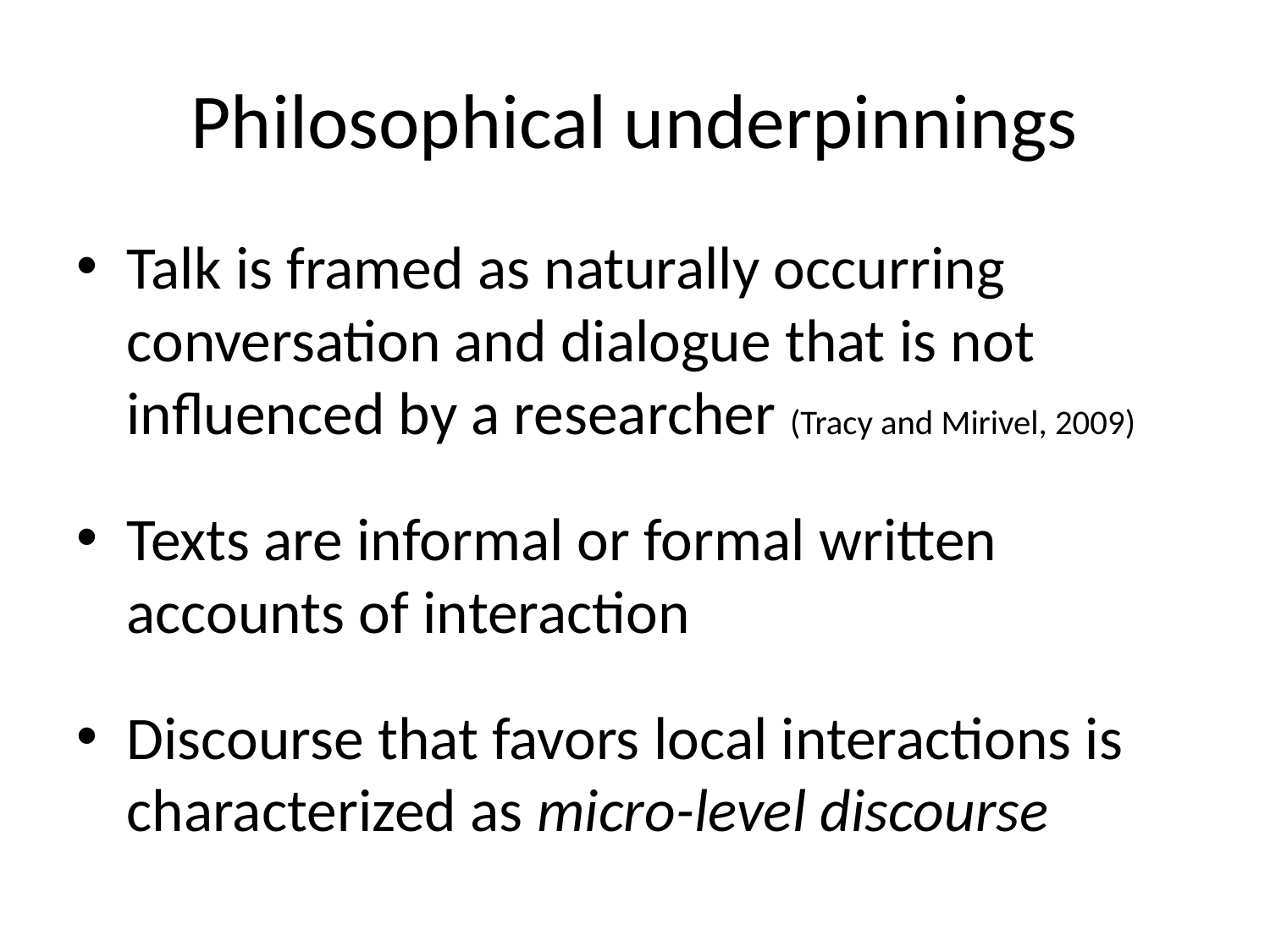

# Philosophical underpinnings
Talk is framed as naturally occurring conversation and dialogue that is not influenced by a researcher (Tracy and Mirivel, 2009)
Texts are informal or formal written accounts of interaction
Discourse that favors local interactions is characterized as micro-level discourse